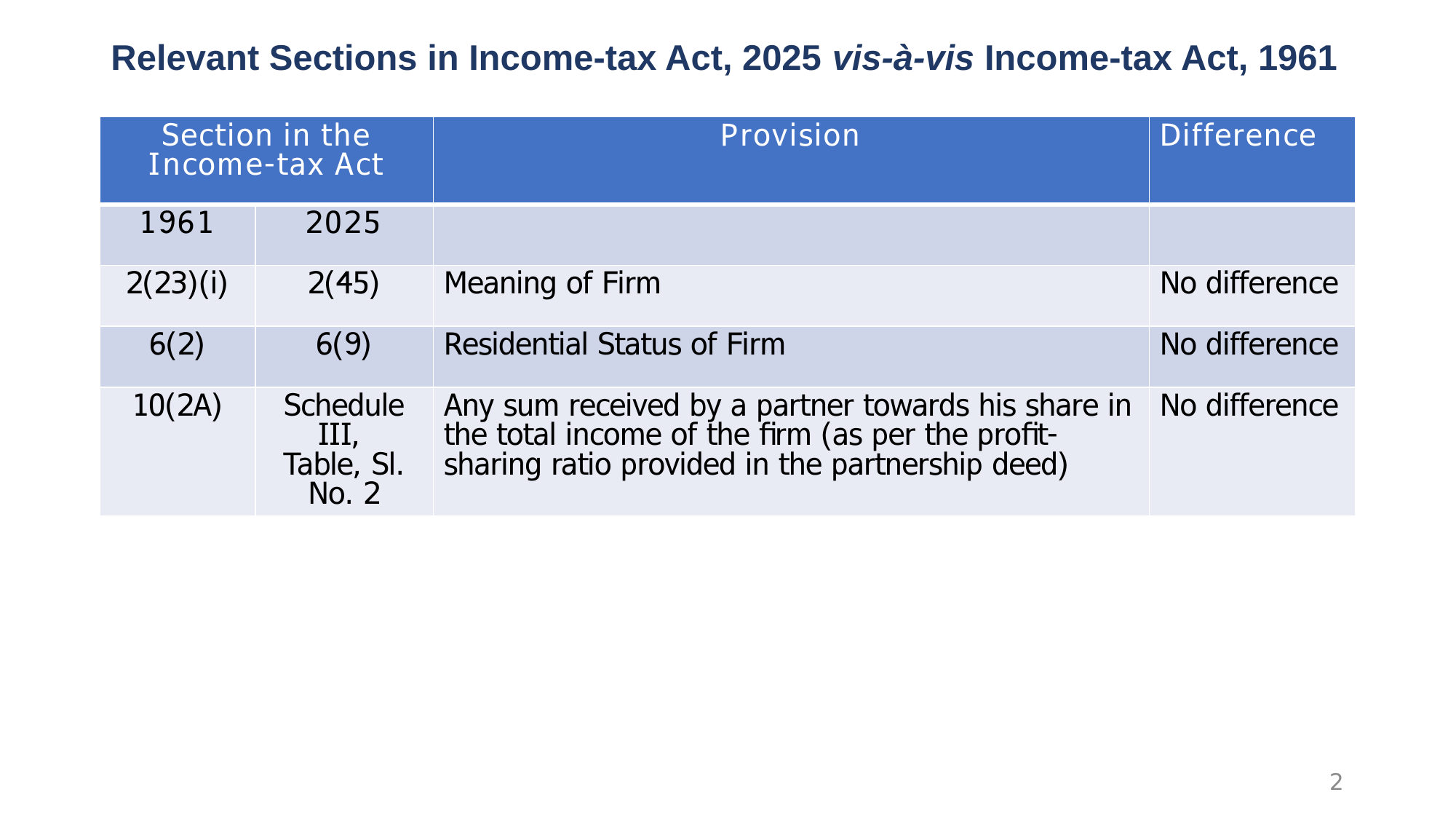

# Relevant Sections in Income-tax Act, 2025 vis-à-vis Income-tax Act, 1961
| Section in the Income-tax Act |  | Provision | Difference |
| --- | --- | --- | --- |
| 1961 | 2025 |  |  |
| 2(23)(i) | 2(45) | Meaning of Firm | No difference |
| 6(2) | 6(9) | Residential Status of Firm | No difference |
| 10(2A) | Schedule III, Table, Sl. No. 2 | Any sum received by a partner towards his share in the total income of the firm (as per the profit-sharing ratio provided in the partnership deed) | No difference |
2